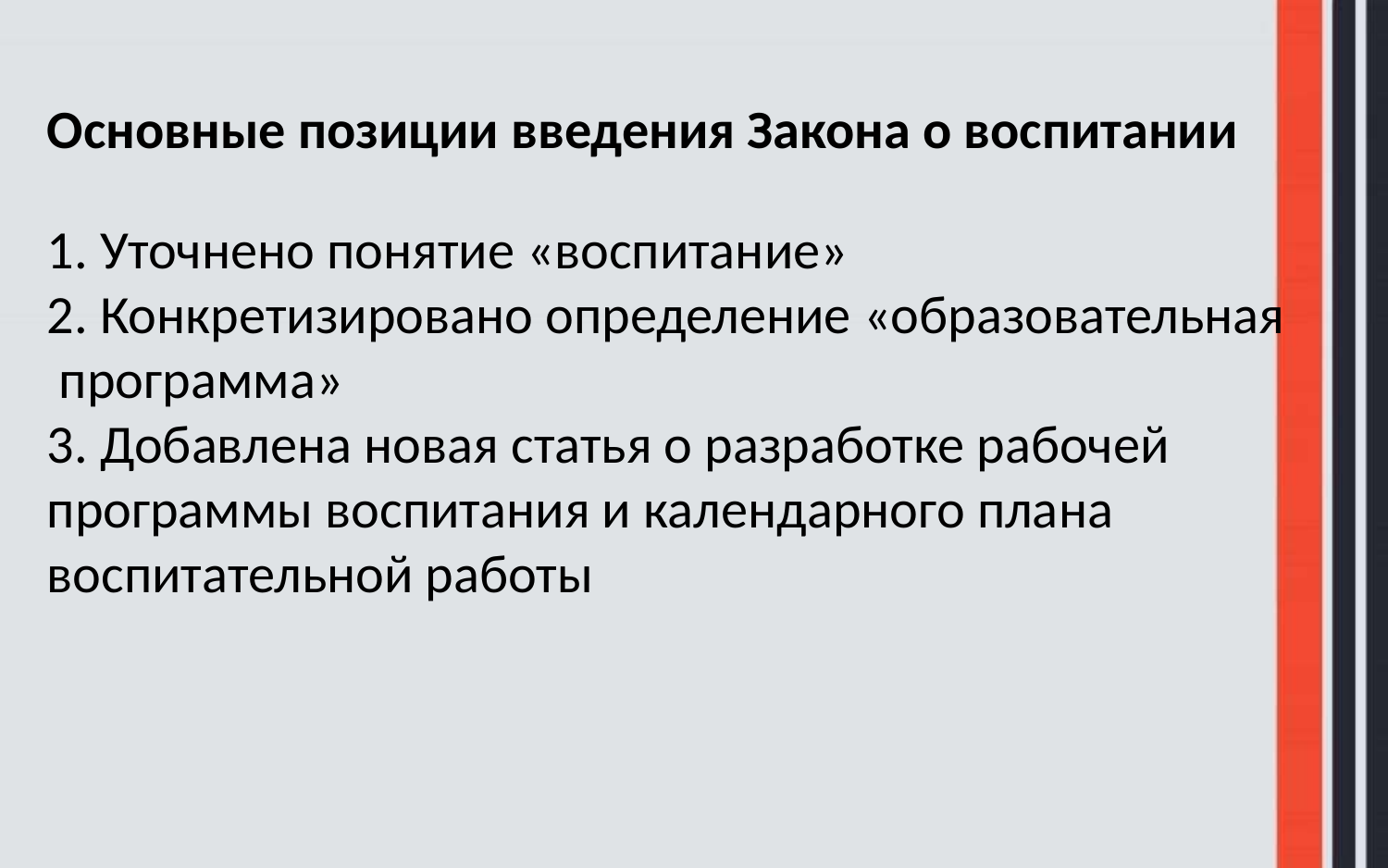

# Основные позиции введения Закона о воспитании 1. Уточнено понятие «воспитание» 2. Конкретизировано определение «образовательная    программа» 3. Добавлена новая статья о разработке рабочей    программы воспитания и календарного плана воспитательной работы